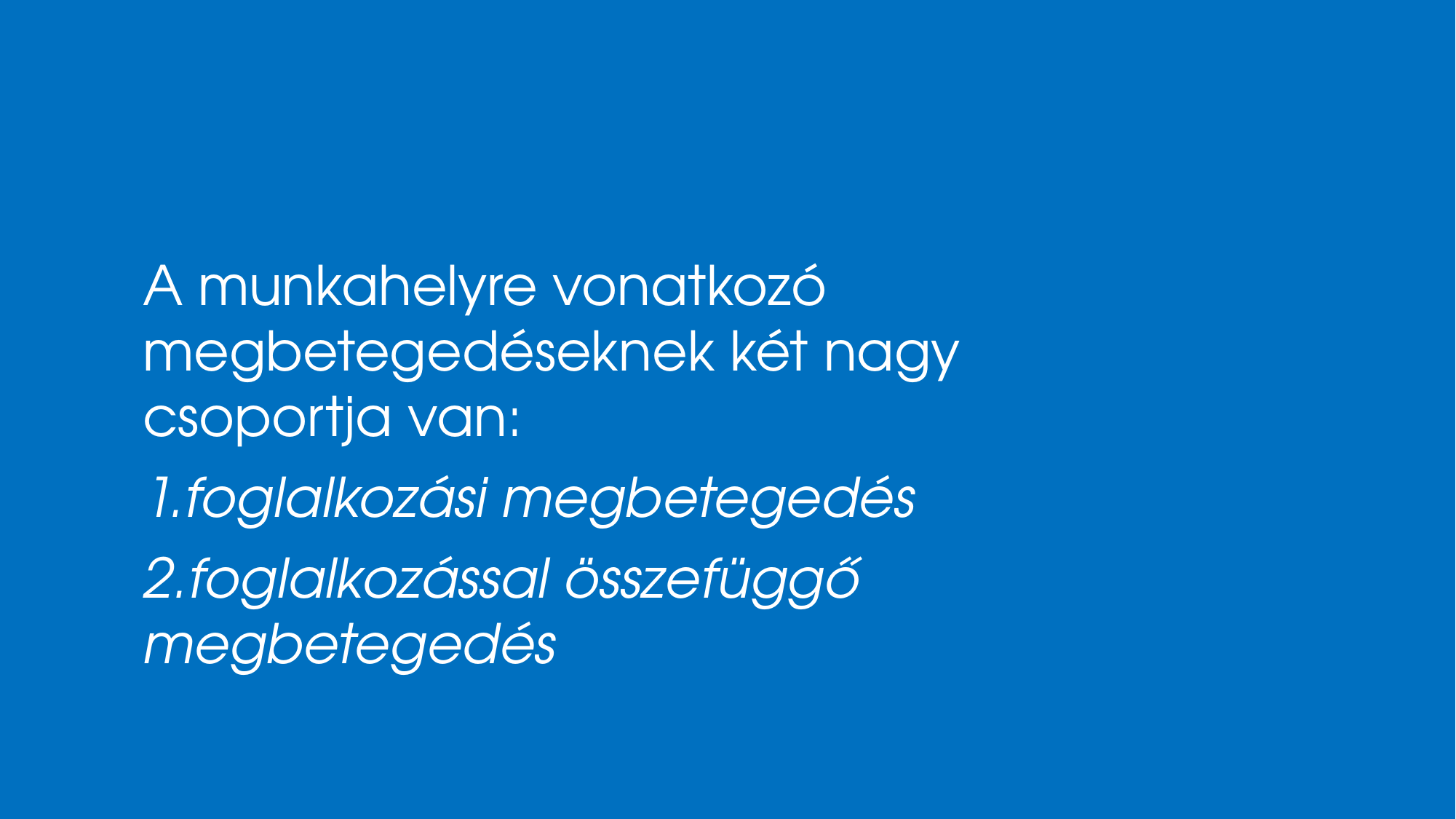

#
A munkahelyre vonatkozó megbetegedéseknek két nagy csoportja van:
1.foglalkozási megbetegedés
2.foglalkozással összefüggő megbetegedés